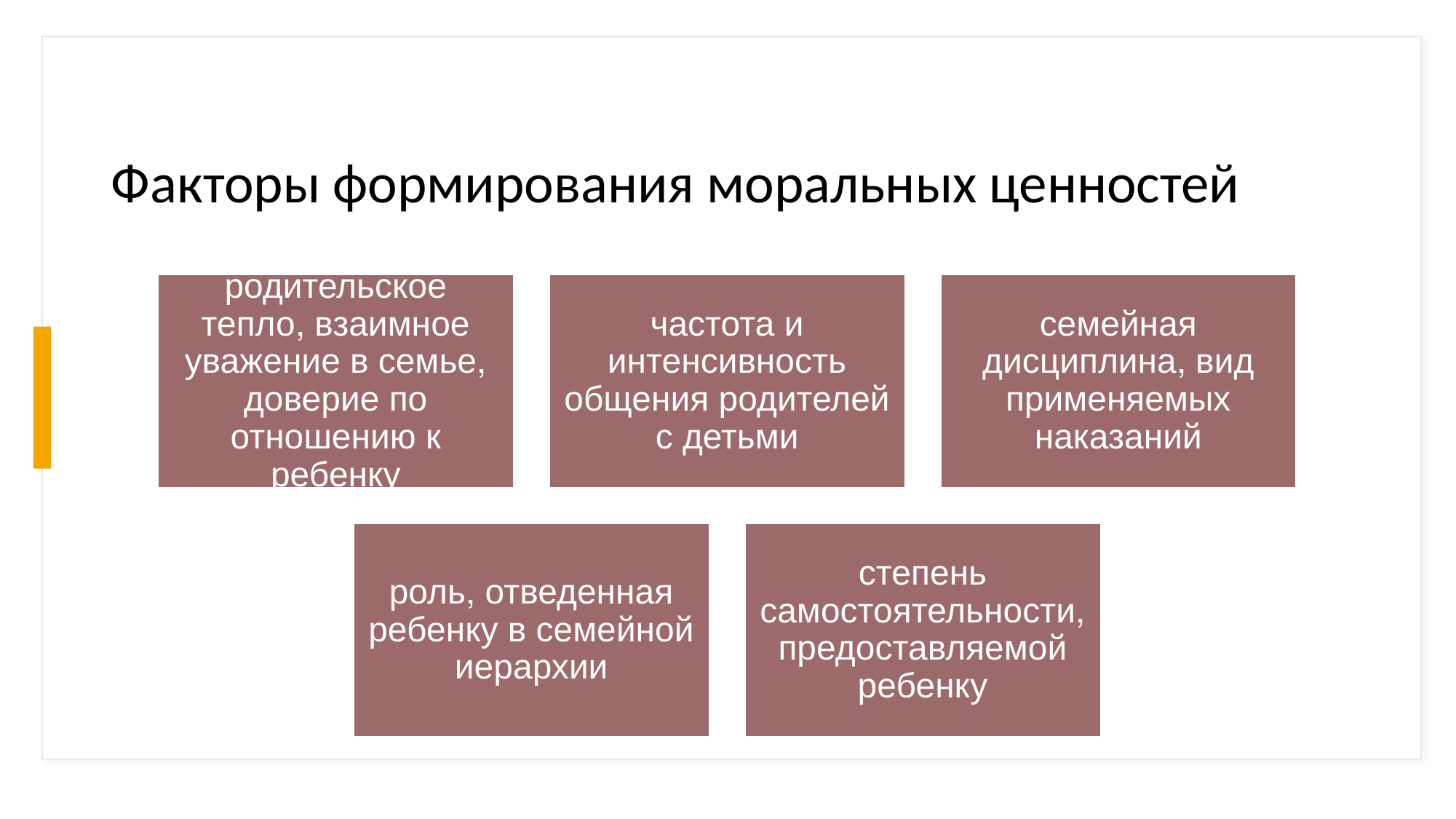

# Факторы формирования моральных ценностей
родительское тепло, взаимное уважение в семье, доверие по отношению к ребенку
частота и интенсивность общения родителей с детьми
семейная дисциплина, вид применяемых наказаний
роль, отведенная ребенку в семейной иерархии
степень самостоятельности, предоставляемой ребенку